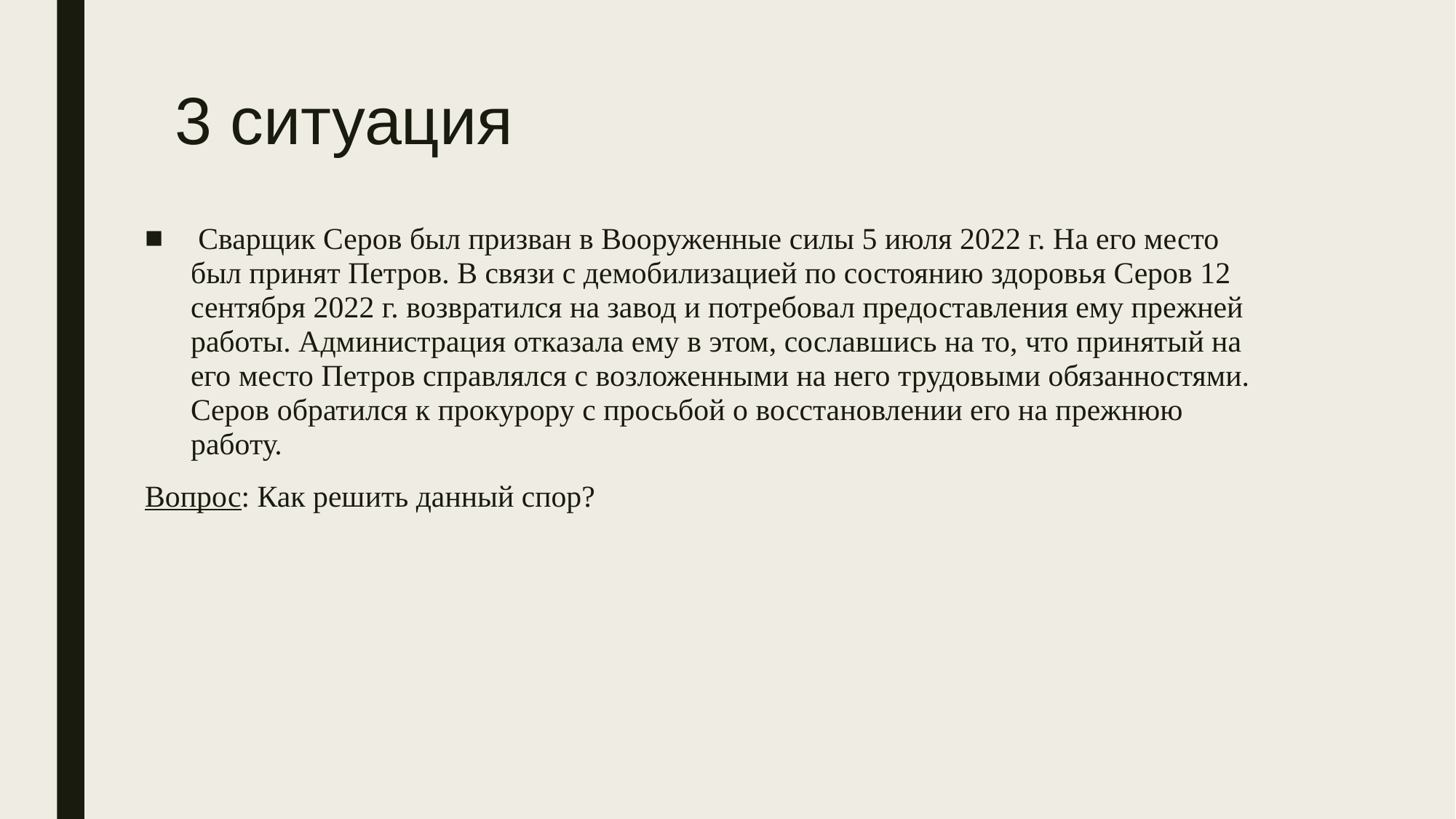

# 3 ситуация
 Сварщик Серов был призван в Вооруженные силы 5 июля 2022 г. На его место был принят Петров. В связи с демобилизацией по состоянию здоровья Серов 12 сентября 2022 г. возвратился на завод и потребовал предоставления ему прежней работы. Администрация отказала ему в этом, сославшись на то, что принятый на его место Петров справлялся с возложенными на него трудовыми обязанностями. Серов обратился к прокурору с просьбой о восстановлении его на прежнюю работу.
Вопрос: Как решить данный спор?